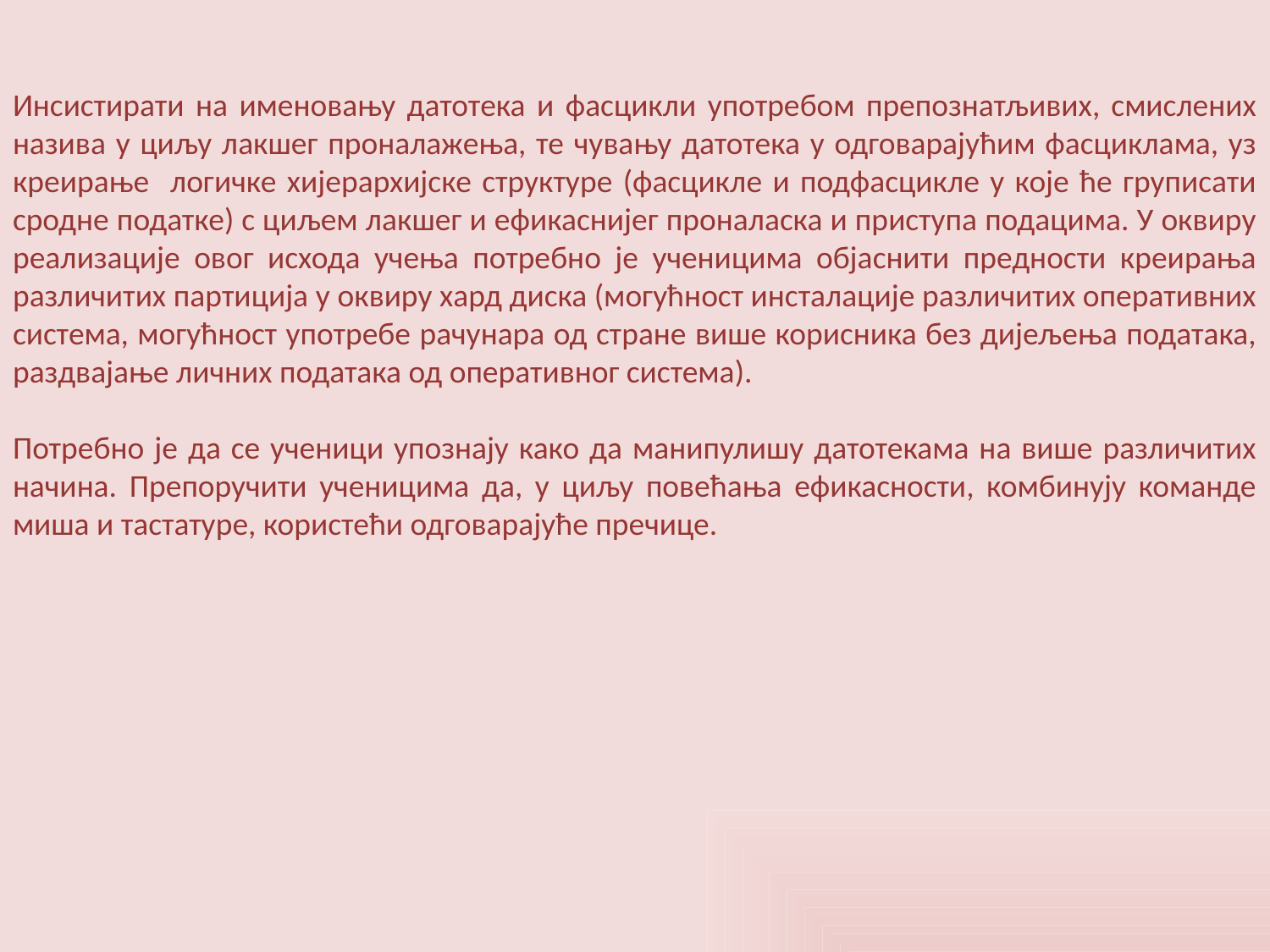

Инсистирати на именовању датотека и фасцикли употребом препознатљивих, смислених назива у циљу лакшег проналажења, те чувању датотека у одговарајућим фасциклама, уз креирање  логичке хијерархијске структуре (фасцикле и подфасцикле у које ће груписати сродне податке) с циљем лакшег и ефикаснијег проналаска и приступа подацима. У оквиру реализације овог исхода учења потребно је ученицима објаснити предности креирања различитих партиција у оквиру хард диска (могућност инсталације различитих оперативних система, могућност употребе рачунара од стране више корисника без дијељења података, раздвајање личних података од оперативног система).

Потребно је да се ученици упознају како да манипулишу датотекама на више различитих начина. Препоручити ученицима да, у циљу повећања ефикасности, комбинују команде миша и тастатуре, користећи одговарајуће пречице.